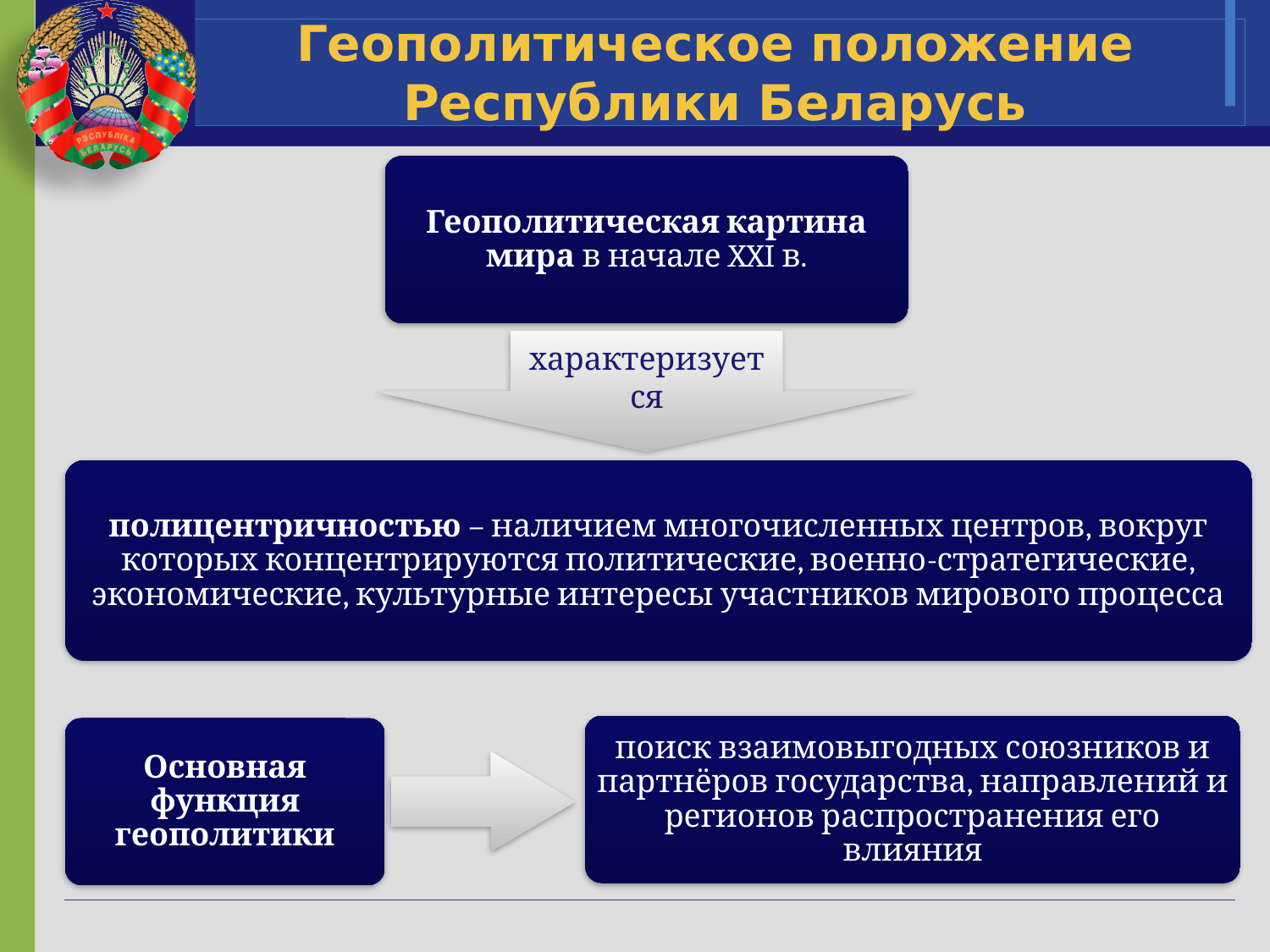

# Геополитическое положение Республики Беларусь

Геополитическая картина мира в начале XXI в.
характеризуется

полицентричностью – наличием многочисленных центров, вокруг которых концентрируются политические, военно-стратегические, экономические, культурные интересы участников мирового процесса

поиск взаимовыгодных союзников и партнёров государства, направлений и регионов распространения его влияния

Основная функция геополитики